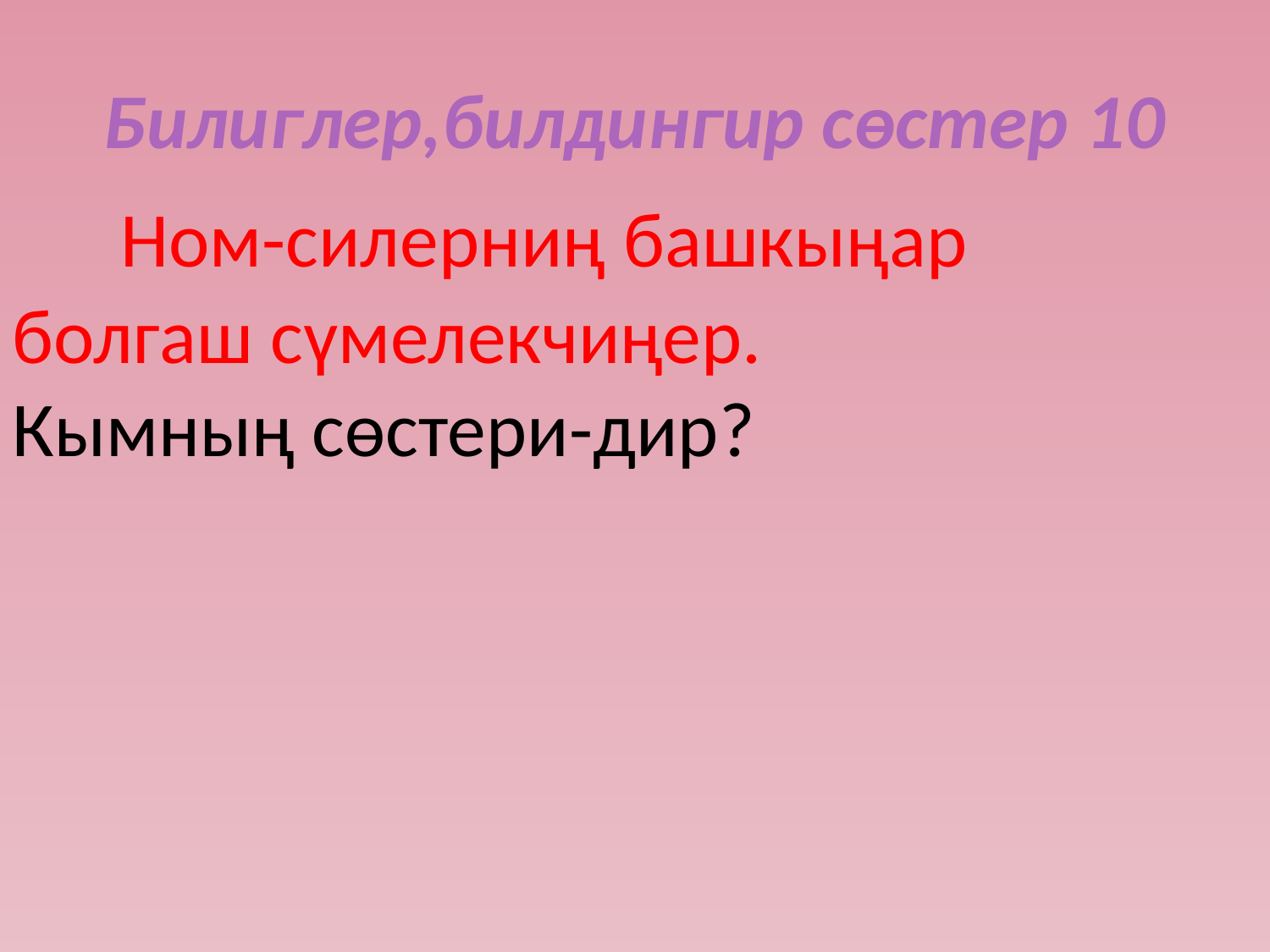

# Билиглер,билдингир сѳстер 10
     Ном-силерниң башкыңар болгаш сүмелекчиңер.
Кымның сѳстери-дир?